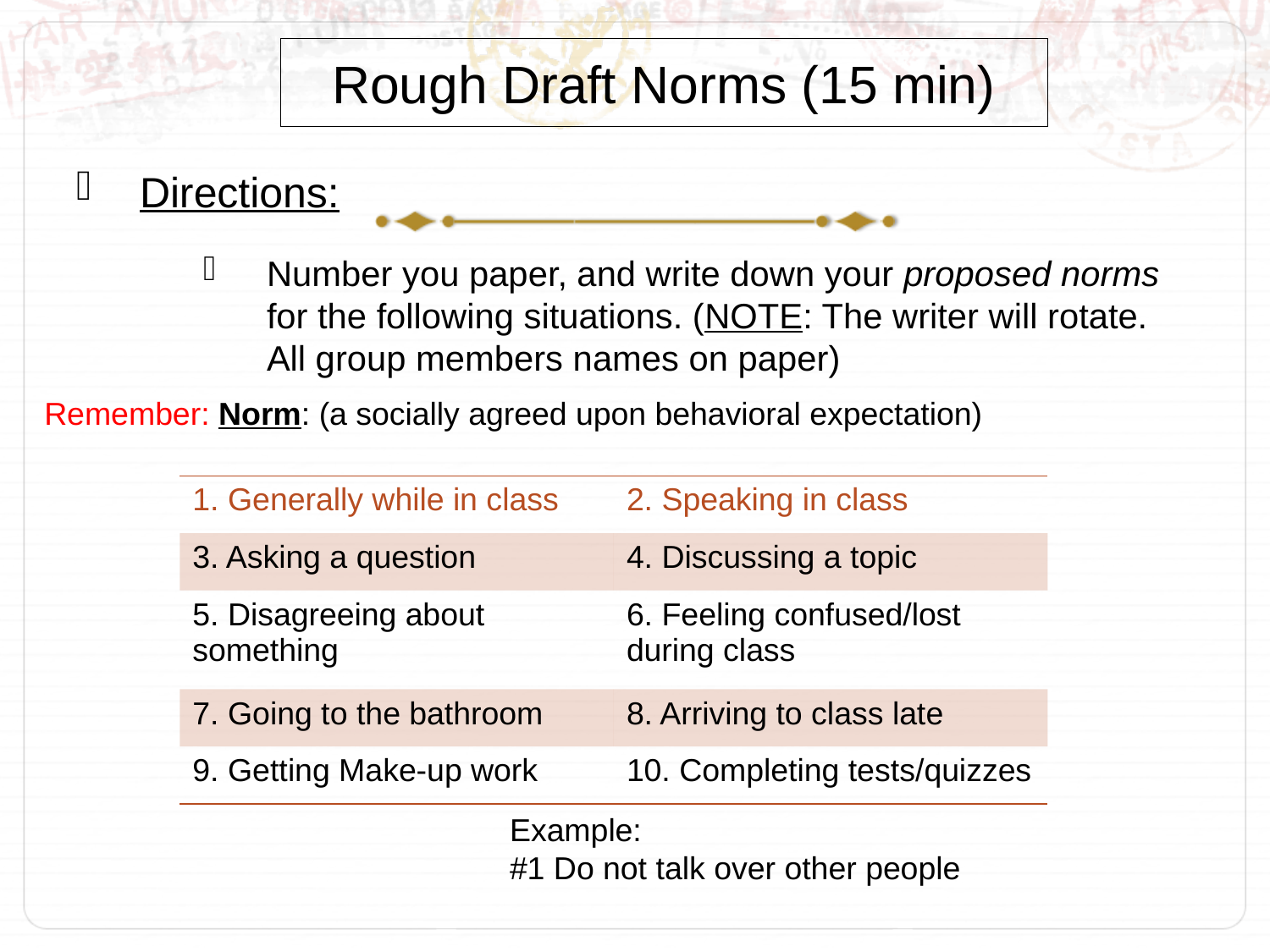

Rough Draft Norms (15 min)
Directions:
Number you paper, and write down your proposed norms for the following situations. (NOTE: The writer will rotate.  All group members names on paper)

Remember: Norm: (a socially agreed upon behavioral expectation)
| 1. Generally while in class | 2. Speaking in class |
| --- | --- |
| 3. Asking a question | 4. Discussing a topic |
| 5. Disagreeing about something | 6. Feeling confused/lost during class |
| 7. Going to the bathroom | 8. Arriving to class late |
| 9. Getting Make-up work | 10. Completing tests/quizzes |
Example:
#1 Do not talk over other people